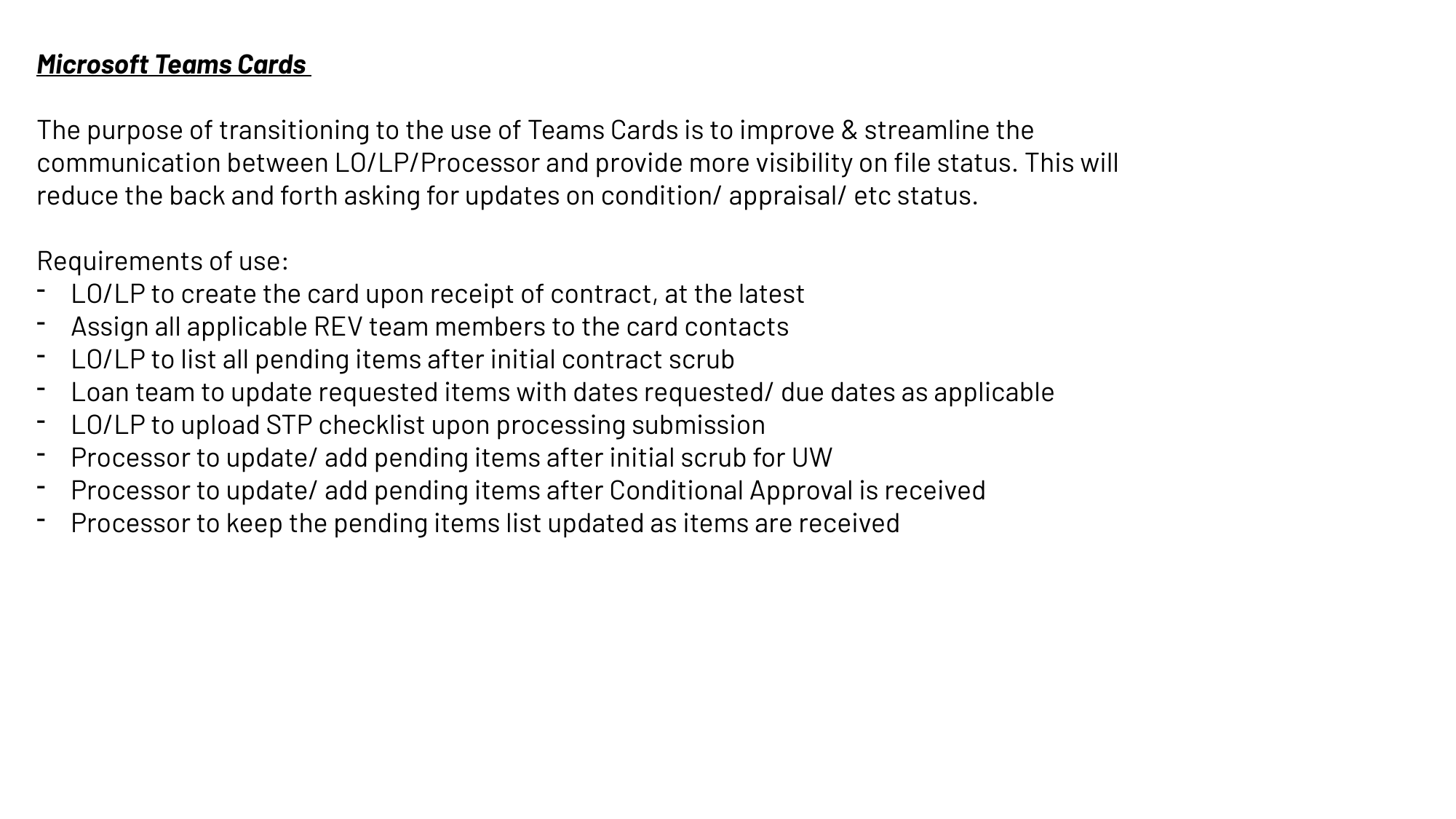

Microsoft Teams Cards

The purpose of transitioning to the use of Teams Cards is to improve & streamline the communication between LO/LP/Processor and provide more visibility on file status. This will reduce the back and forth asking for updates on condition/ appraisal/ etc status.

Requirements of use:
LO/LP to create the card upon receipt of contract, at the latest
Assign all applicable REV team members to the card contacts
LO/LP to list all pending items after initial contract scrub
Loan team to update requested items with dates requested/ due dates as applicable
LO/LP to upload STP checklist upon processing submission
Processor to update/ add pending items after initial scrub for UW
Processor to update/ add pending items after Conditional Approval is received
Processor to keep the pending items list updated as items are received